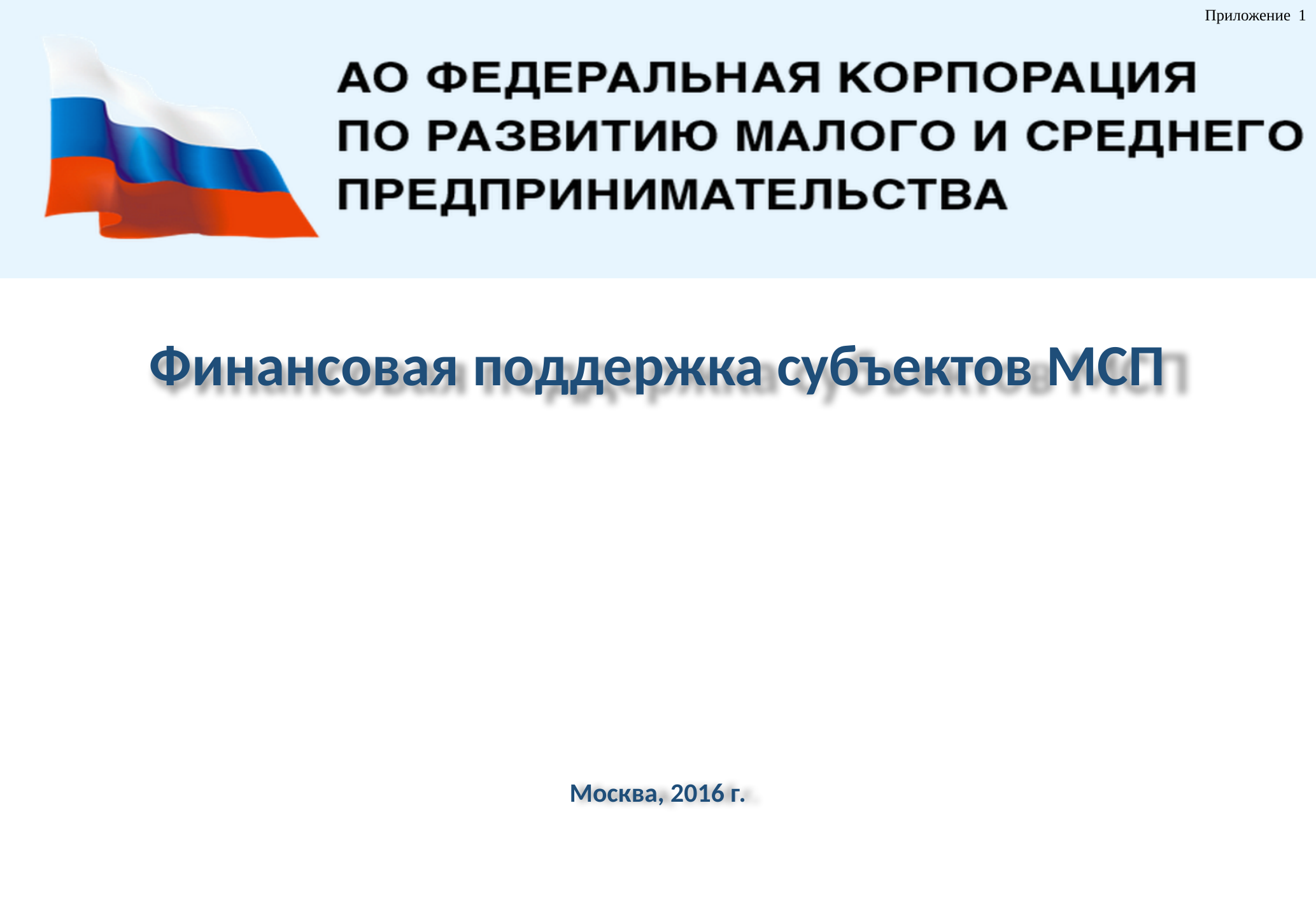

Приложение  1
# Финансовая поддержка субъектов МСП
Москва, 2016 г.